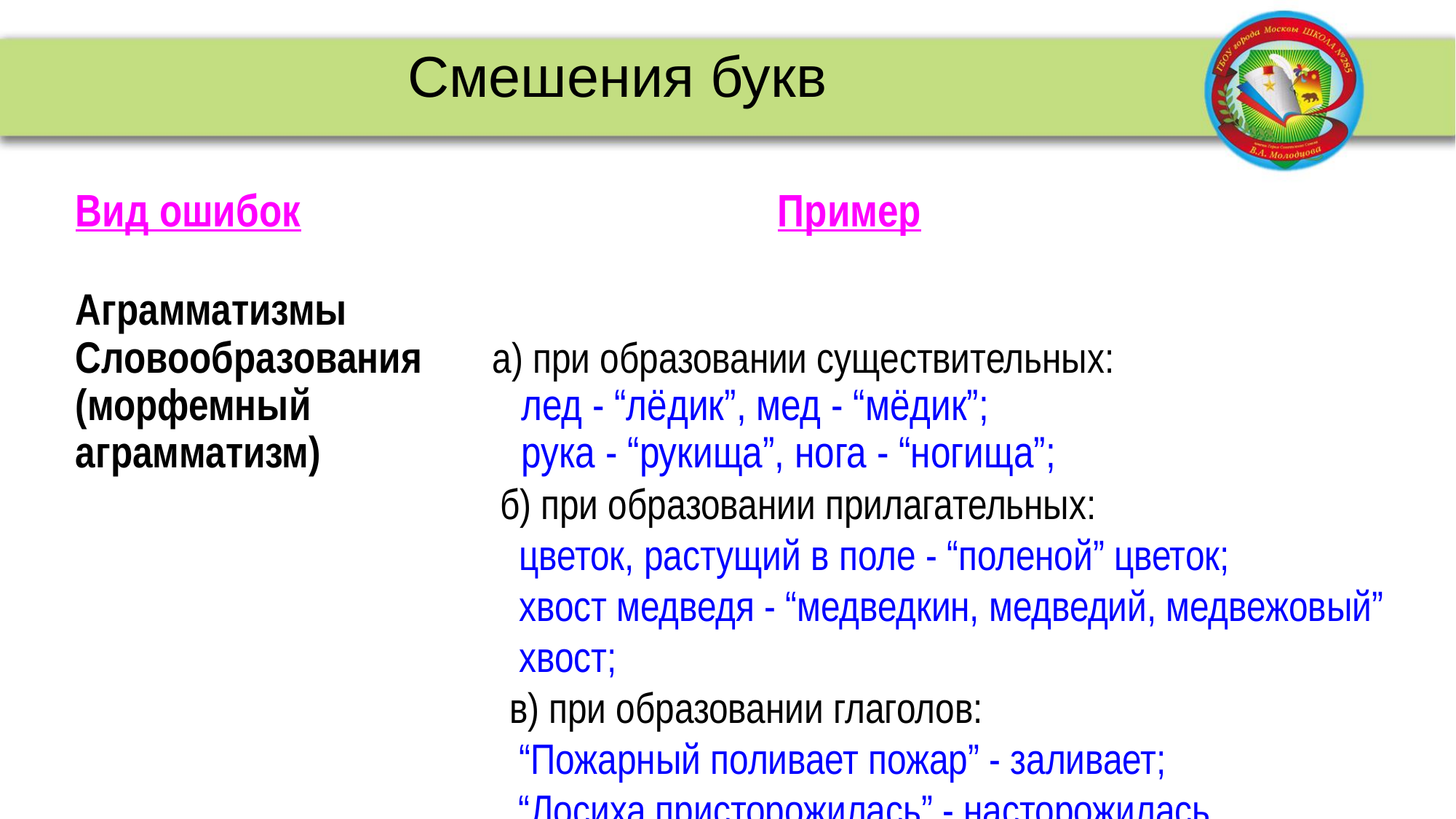

# Смешения букв
Вид ошибок                                              Пример
Аграмматизмы
Словообразования       а) при образовании существительных:
(морфемный                     лед - “лёдик”, мед - “мёдик”;
аграмматизм)                    рука - “рукища”, нога - “ногища”;
                                            б) при образовании прилагательных:
                                              цветок, растущий в поле - “поленой” цветок;
                                              хвост медведя - “медведкин, медведий, медвежовый”
                                              хвост;
                                             в) при образовании глаголов:
                                              “Пожарный поливает пожар” - заливает;
                                              “Лосиха присторожилась” - насторожилась.